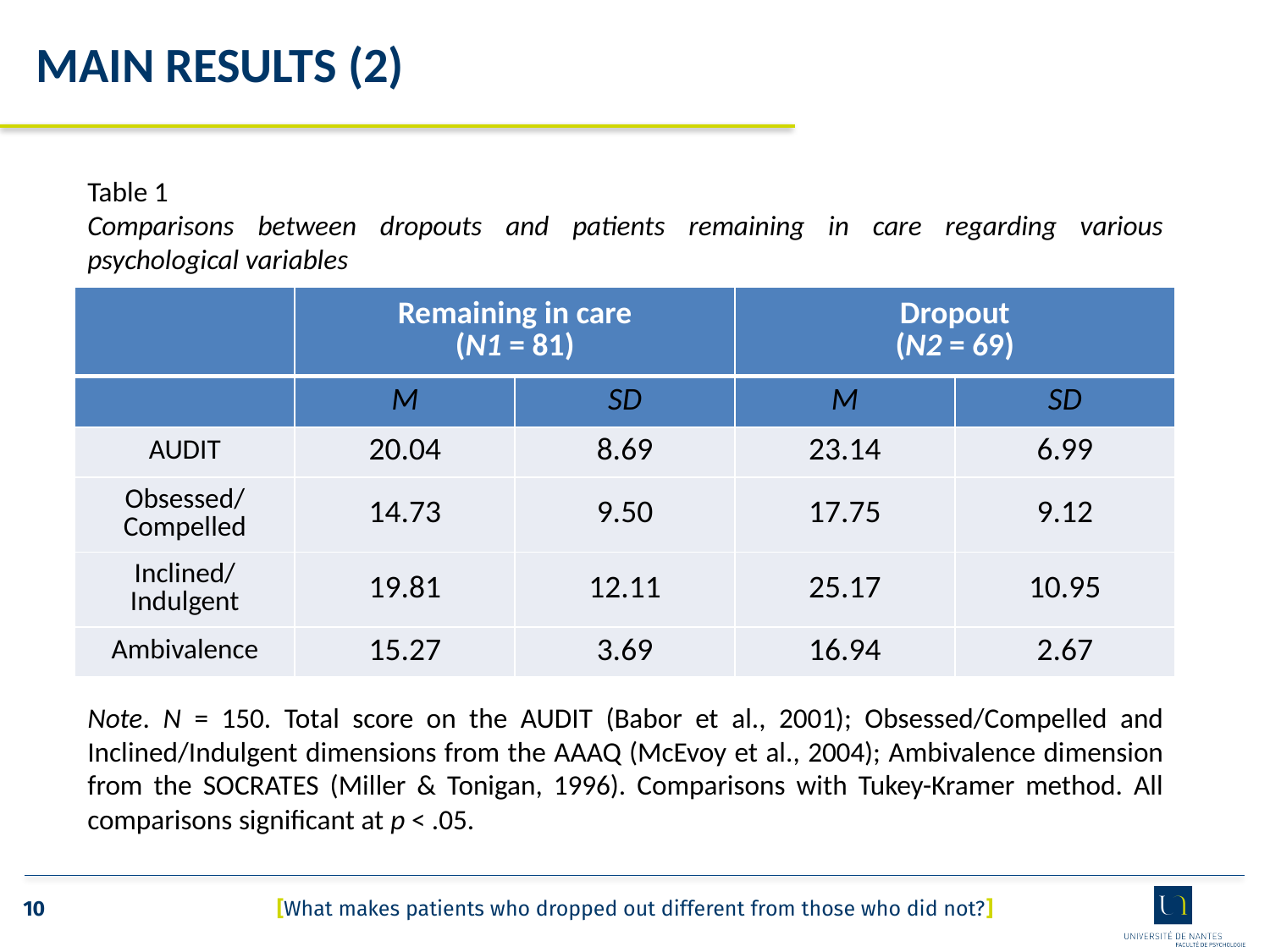

MAIN RESULTS (2)
Table 1
Comparisons between dropouts and patients remaining in care regarding various psychological variables
|  | Remaining in care (N1 = 81) |  | Dropout (N2 = 69) |  |
| --- | --- | --- | --- | --- |
|  | M | SD | M | SD |
| AUDIT | 20.04 | 8.69 | 23.14 | 6.99 |
| Obsessed/ Compelled | 14.73 | 9.50 | 17.75 | 9.12 |
| Inclined/ Indulgent | 19.81 | 12.11 | 25.17 | 10.95 |
| Ambivalence | 15.27 | 3.69 | 16.94 | 2.67 |
Note. N = 150. Total score on the AUDIT (Babor et al., 2001); Obsessed/Compelled and Inclined/Indulgent dimensions from the AAAQ (McEvoy et al., 2004); Ambivalence dimension from the SOCRATES (Miller & Tonigan, 1996). Comparisons with Tukey-Kramer method. All comparisons significant at p < .05.
[What makes patients who dropped out different from those who did not?]